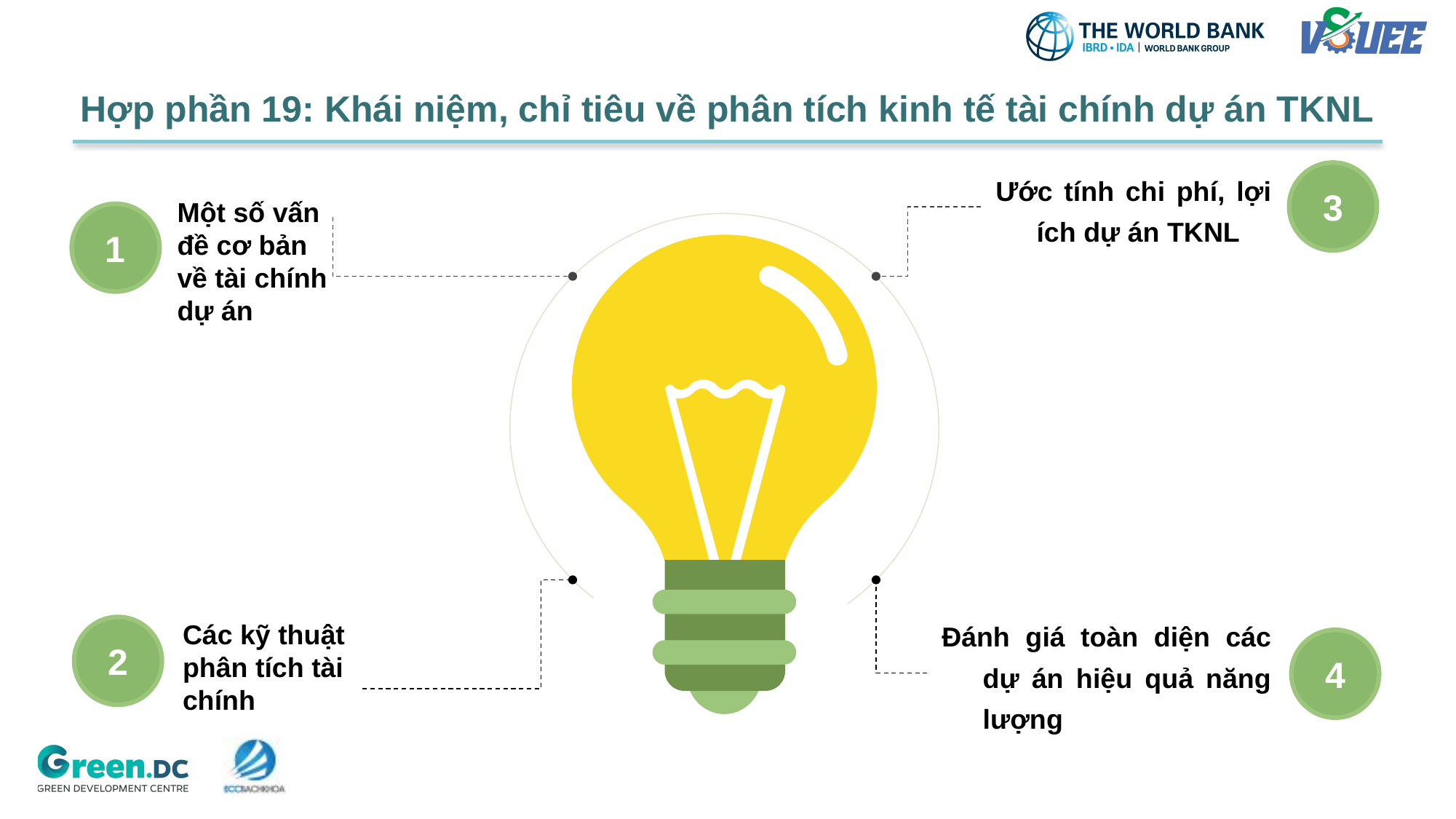

# Hợp phần 19: Khái niệm, chỉ tiêu về phân tích kinh tế tài chính dự án TKNL
3
Ước tính chi phí, lợi ích dự án TKNL

Một số vấn đề cơ bản về tài chính dự án

1

Đánh giá toàn diện các dự án hiệu quả năng lượng
4

2
Các kỹ thuật phân tích tài chính